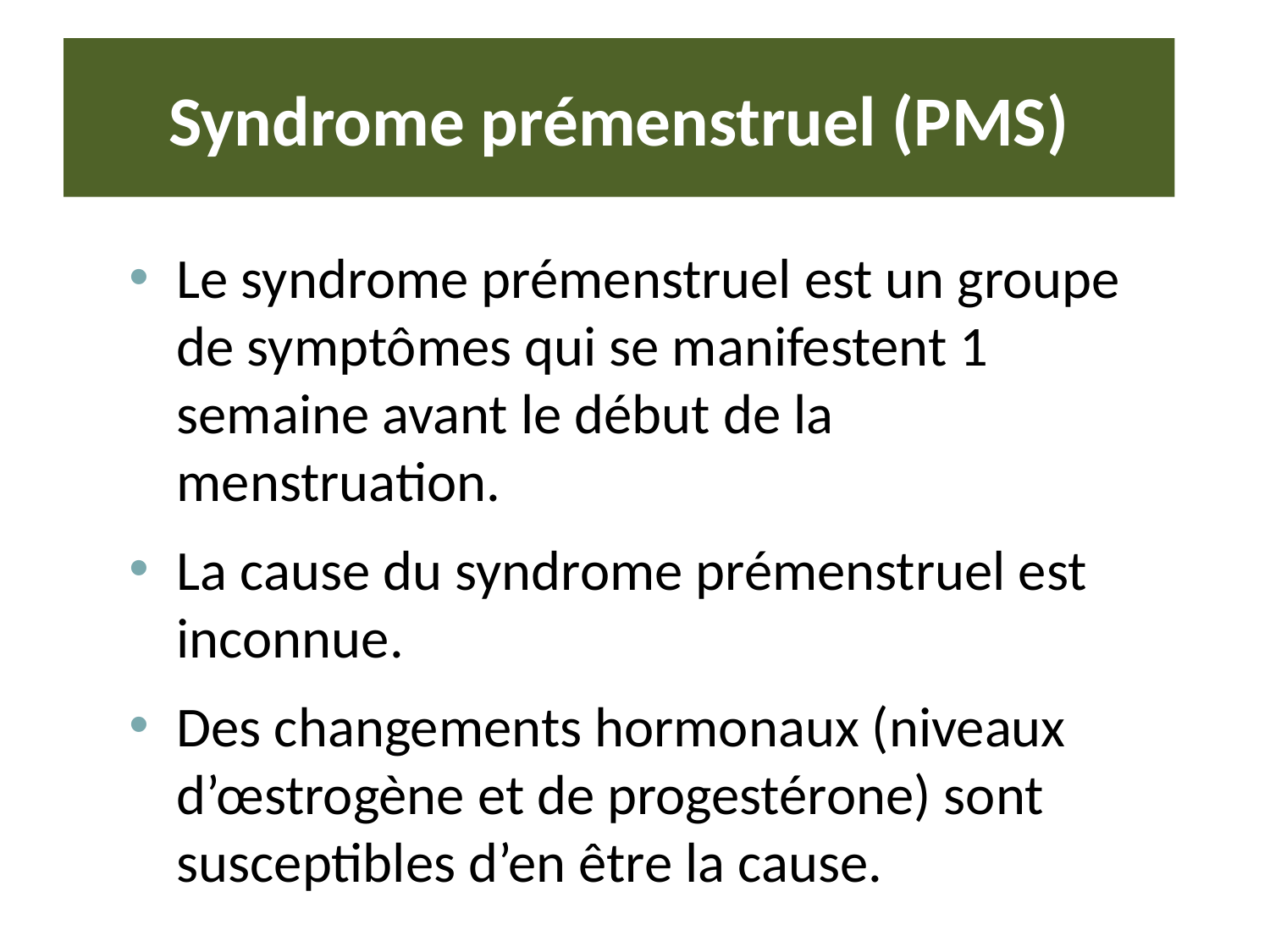

# Syndrome prémenstruel (PMS)
Le syndrome prémenstruel est un groupe de symptômes qui se manifestent 1 semaine avant le début de la menstruation.
La cause du syndrome prémenstruel est inconnue.
Des changements hormonaux (niveaux d’œstrogène et de progestérone) sont susceptibles d’en être la cause.